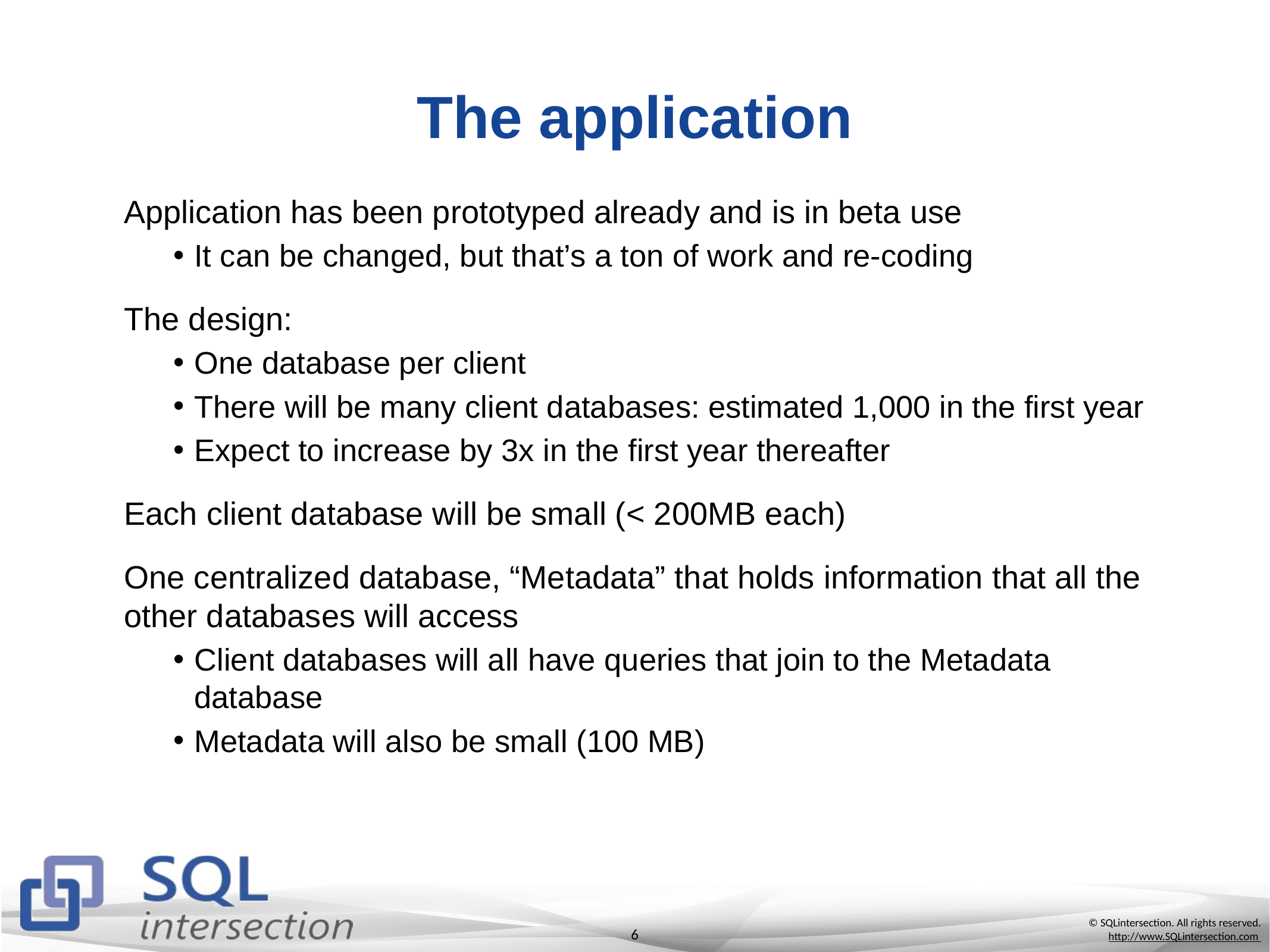

# The application
Application has been prototyped already and is in beta use
It can be changed, but that’s a ton of work and re-coding
The design:
One database per client
There will be many client databases: estimated 1,000 in the first year
Expect to increase by 3x in the first year thereafter
Each client database will be small (< 200MB each)
One centralized database, “Metadata” that holds information that all the other databases will access
Client databases will all have queries that join to the Metadata database
Metadata will also be small (100 MB)